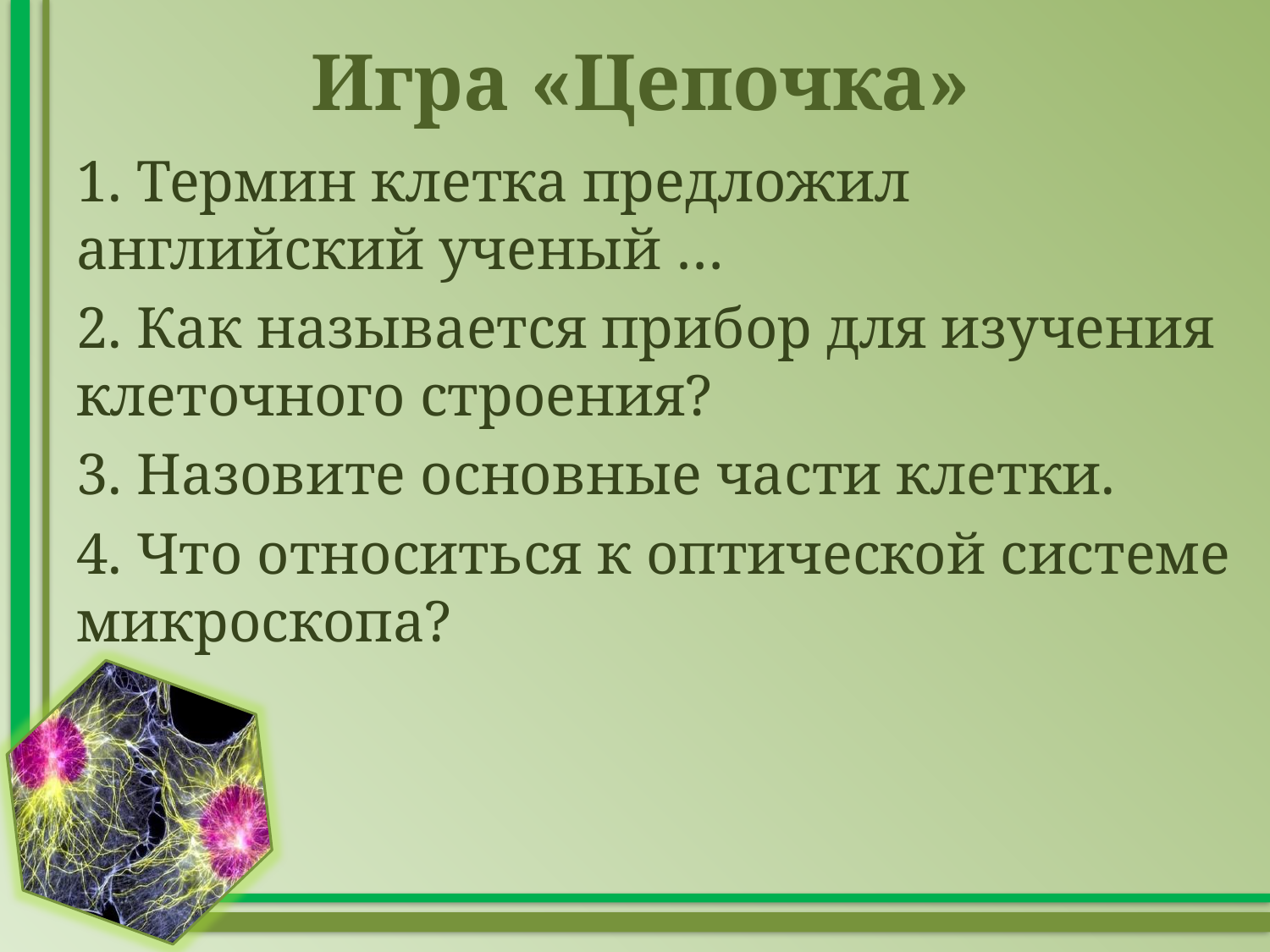

# Игра «Цепочка»
1. Термин клетка предложил английский ученый …
2. Как называется прибор для изучения клеточного строения?
3. Назовите основные части клетки.
4. Что относиться к оптической системе микроскопа?